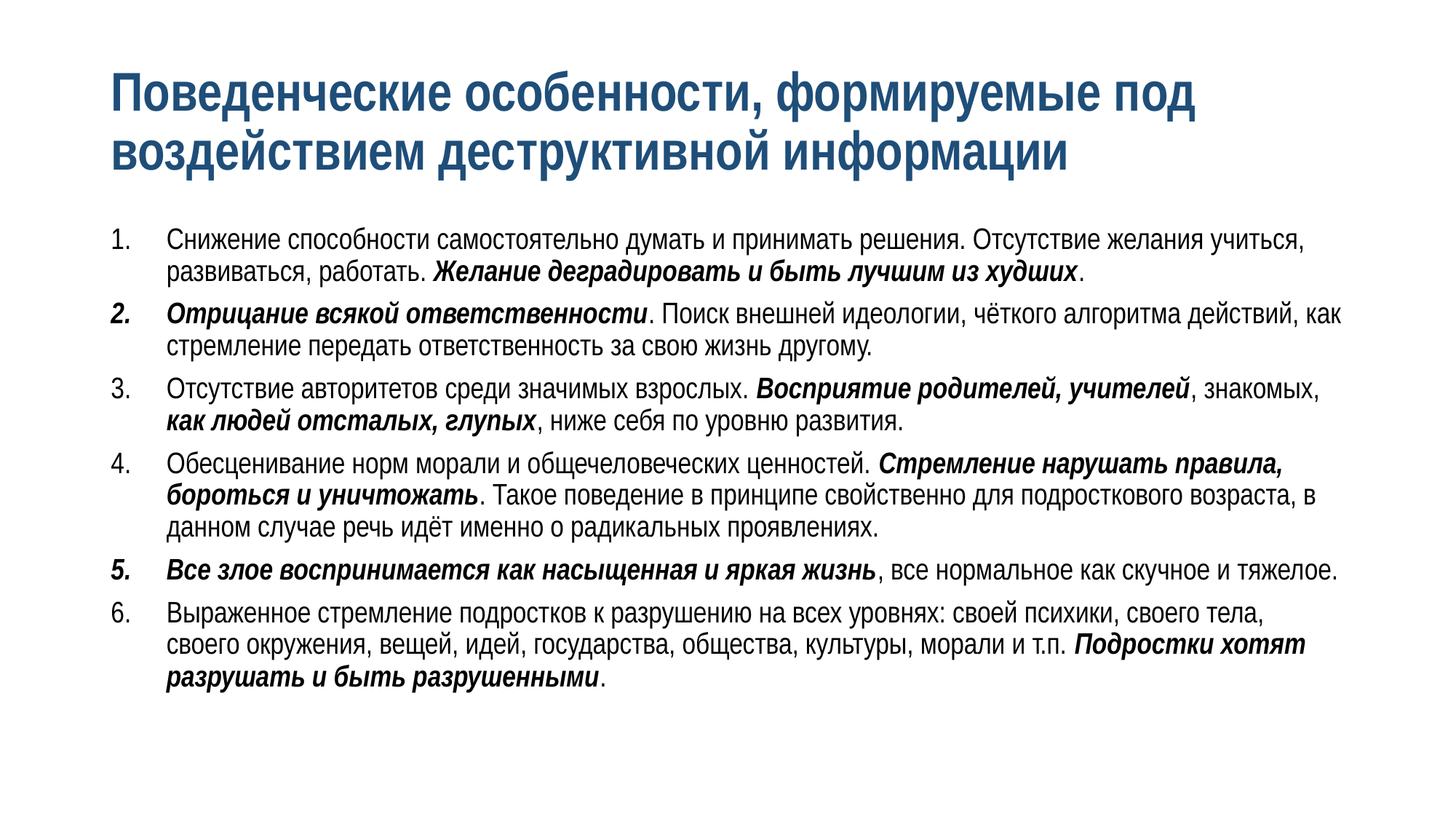

# Поведенческие особенности, формируемые под воздействием деструктивной информации
Снижение способности самостоятельно думать и принимать решения. Отсутствие желания учиться, развиваться, работать. Желание деградировать и быть лучшим из худших.
Отрицание всякой ответственности. Поиск внешней идеологии, чёткого алгоритма действий, как стремление передать ответственность за свою жизнь другому.
Отсутствие авторитетов среди значимых взрослых. Восприятие родителей, учителей, знакомых, как людей отсталых, глупых, ниже себя по уровню развития.
Обесценивание норм морали и общечеловеческих ценностей. Стремление нарушать правила, бороться и уничтожать. Такое поведение в принципе свойственно для подросткового возраста, в данном случае речь идёт именно о радикальных проявлениях.
Все злое воспринимается как насыщенная и яркая жизнь, все нормальное как скучное и тяжелое.
Выраженное стремление подростков к разрушению на всех уровнях: своей психики, своего тела, своего окружения, вещей, идей, государства, общества, культуры, морали и т.п. Подростки хотят разрушать и быть разрушенными.